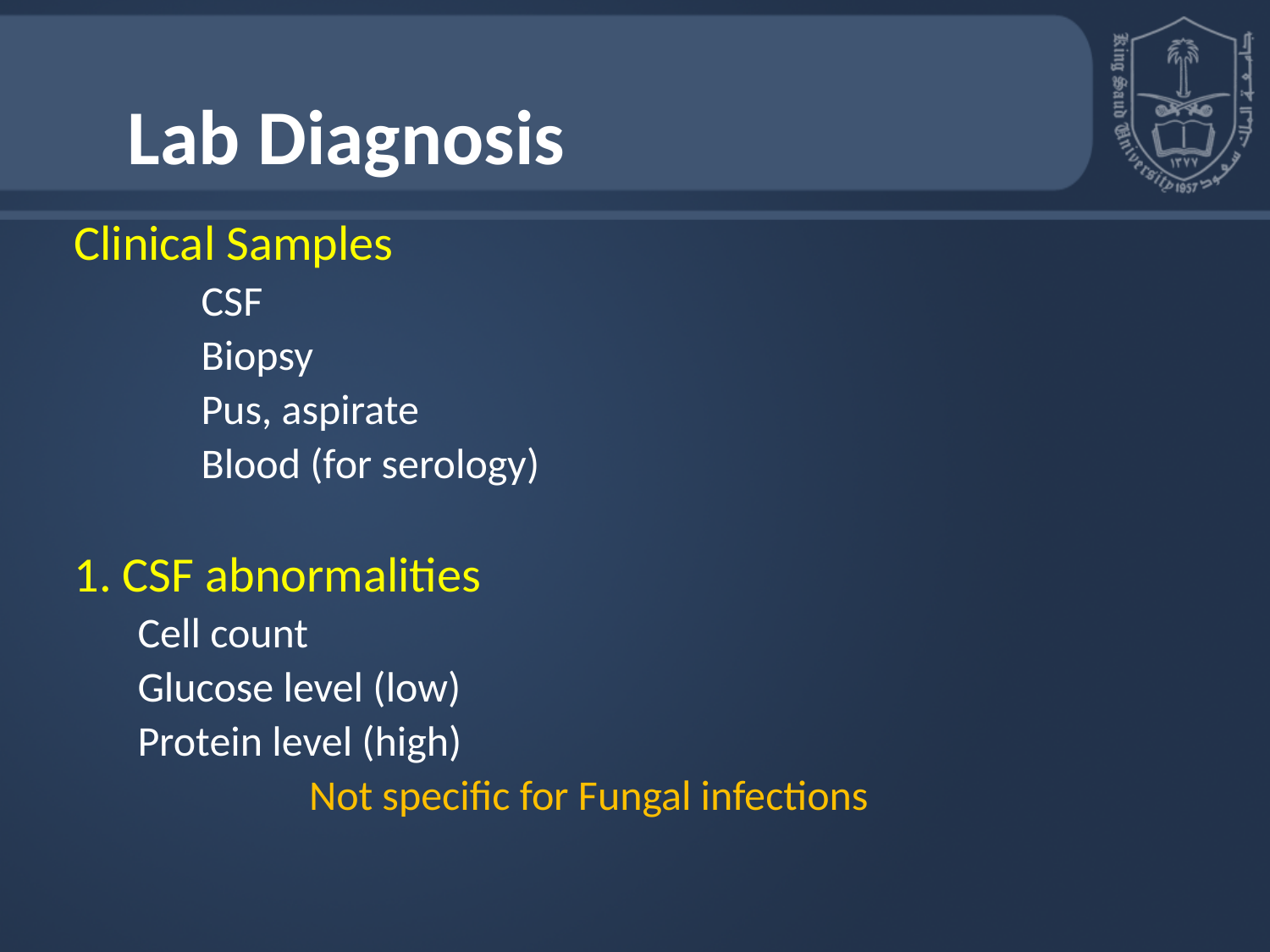

Lab Diagnosis
Clinical Samples
CSF
Biopsy
Pus, aspirate
Blood (for serology)

1. CSF abnormalities
Cell count
Glucose level (low)
Protein level (high)
                  Not specific for Fungal infections